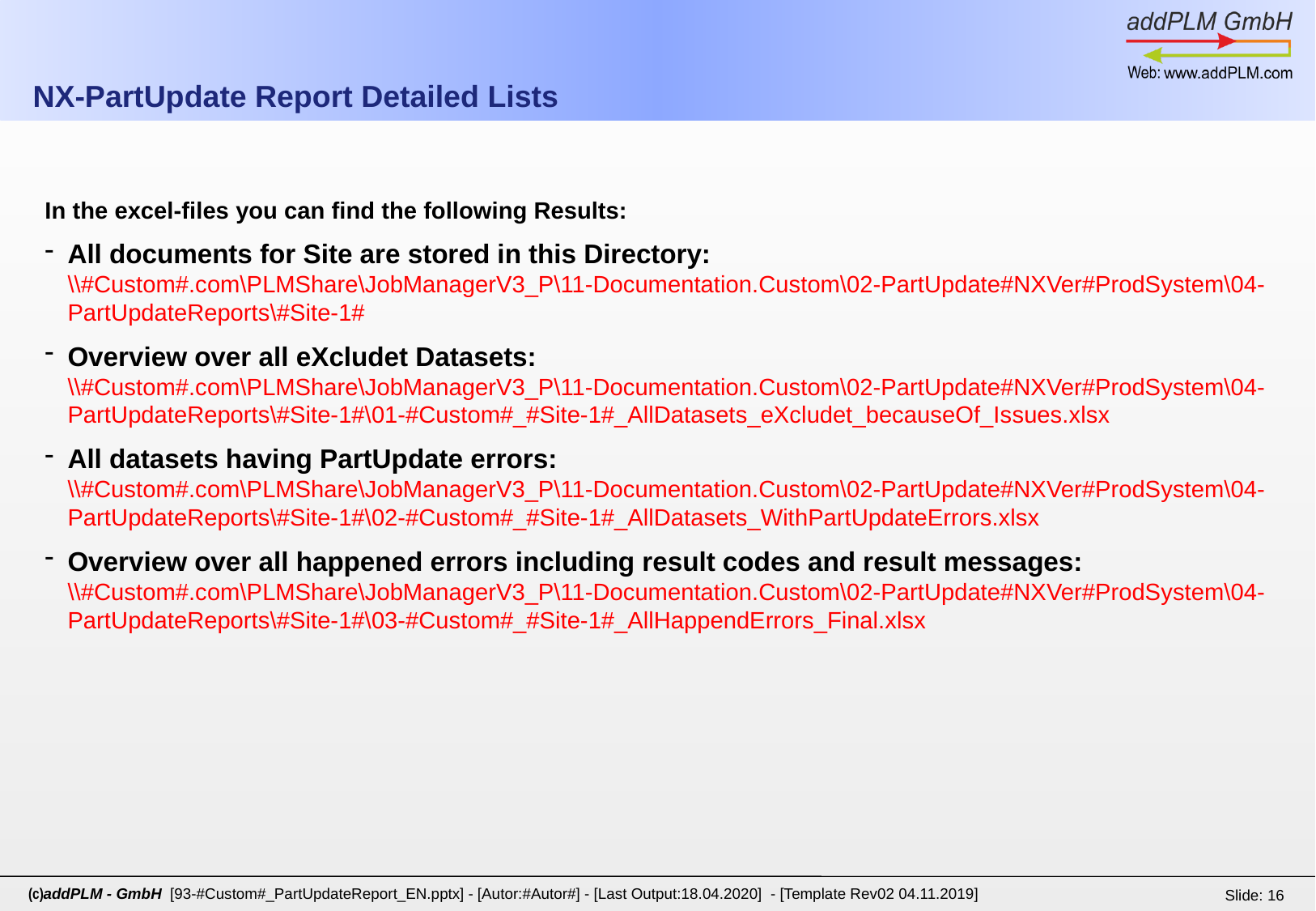

# NX-PartUpdate Report Detailed Lists
In the excel-files you can find the following Results:
All documents for Site are stored in this Directory:
\\#Custom#.com\PLMShare\JobManagerV3_P\11-Documentation.Custom\02-PartUpdate#NXVer#ProdSystem\04-PartUpdateReports\#Site-1#
Overview over all eXcludet Datasets:
\\#Custom#.com\PLMShare\JobManagerV3_P\11-Documentation.Custom\02-PartUpdate#NXVer#ProdSystem\04-PartUpdateReports\#Site-1#\01-#Custom#_#Site-1#_AllDatasets_eXcludet_becauseOf_Issues.xlsx
All datasets having PartUpdate errors:
\\#Custom#.com\PLMShare\JobManagerV3_P\11-Documentation.Custom\02-PartUpdate#NXVer#ProdSystem\04-PartUpdateReports\#Site-1#\02-#Custom#_#Site-1#_AllDatasets_WithPartUpdateErrors.xlsx
Overview over all happened errors including result codes and result messages:
\\#Custom#.com\PLMShare\JobManagerV3_P\11-Documentation.Custom\02-PartUpdate#NXVer#ProdSystem\04-PartUpdateReports\#Site-1#\03-#Custom#_#Site-1#_AllHappendErrors_Final.xlsx